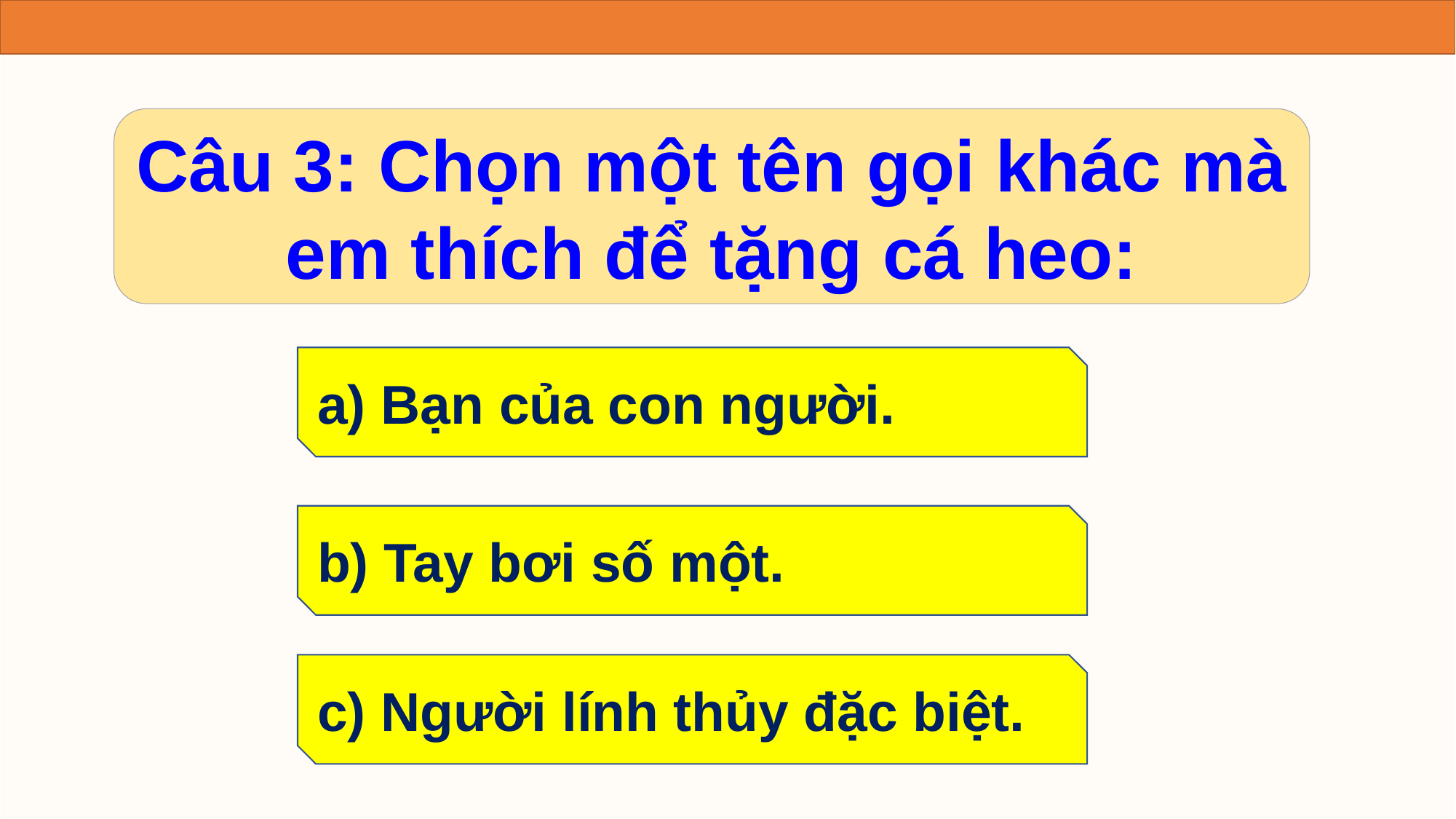

Câu 3: Chọn một tên gọi khác mà em thích để tặng cá heo:
a) Bạn của con người.
b) Tay bơi số một.
c) Người lính thủy đặc biệt.